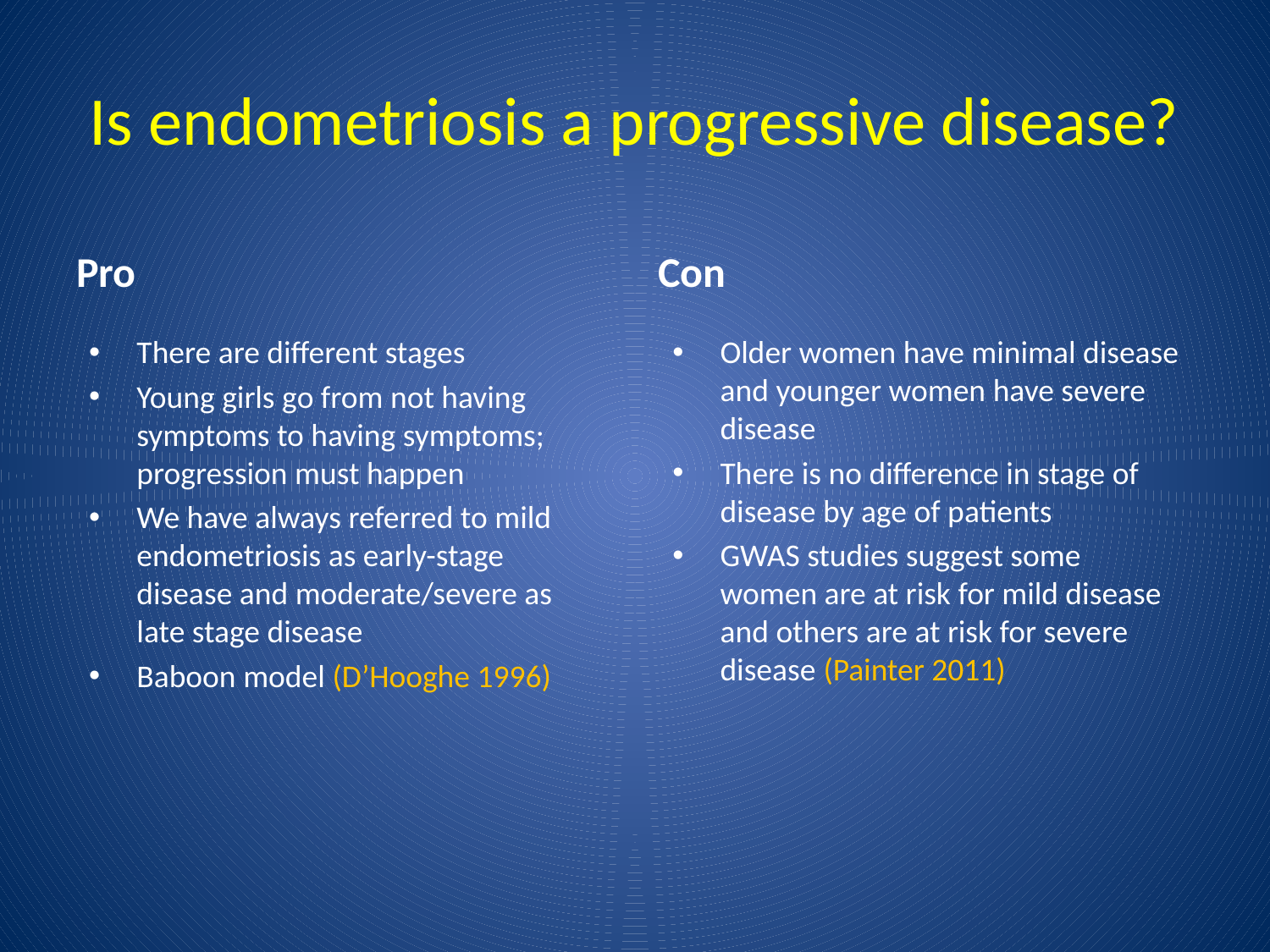

# Is endometriosis a progressive disease?
Pro
Con
There are different stages
Young girls go from not having symptoms to having symptoms; progression must happen
We have always referred to mild endometriosis as early-stage disease and moderate/severe as late stage disease
Baboon model (D’Hooghe 1996)

Older women have minimal disease and younger women have severe disease
There is no difference in stage of disease by age of patients
GWAS studies suggest some women are at risk for mild disease and others are at risk for severe disease (Painter 2011)